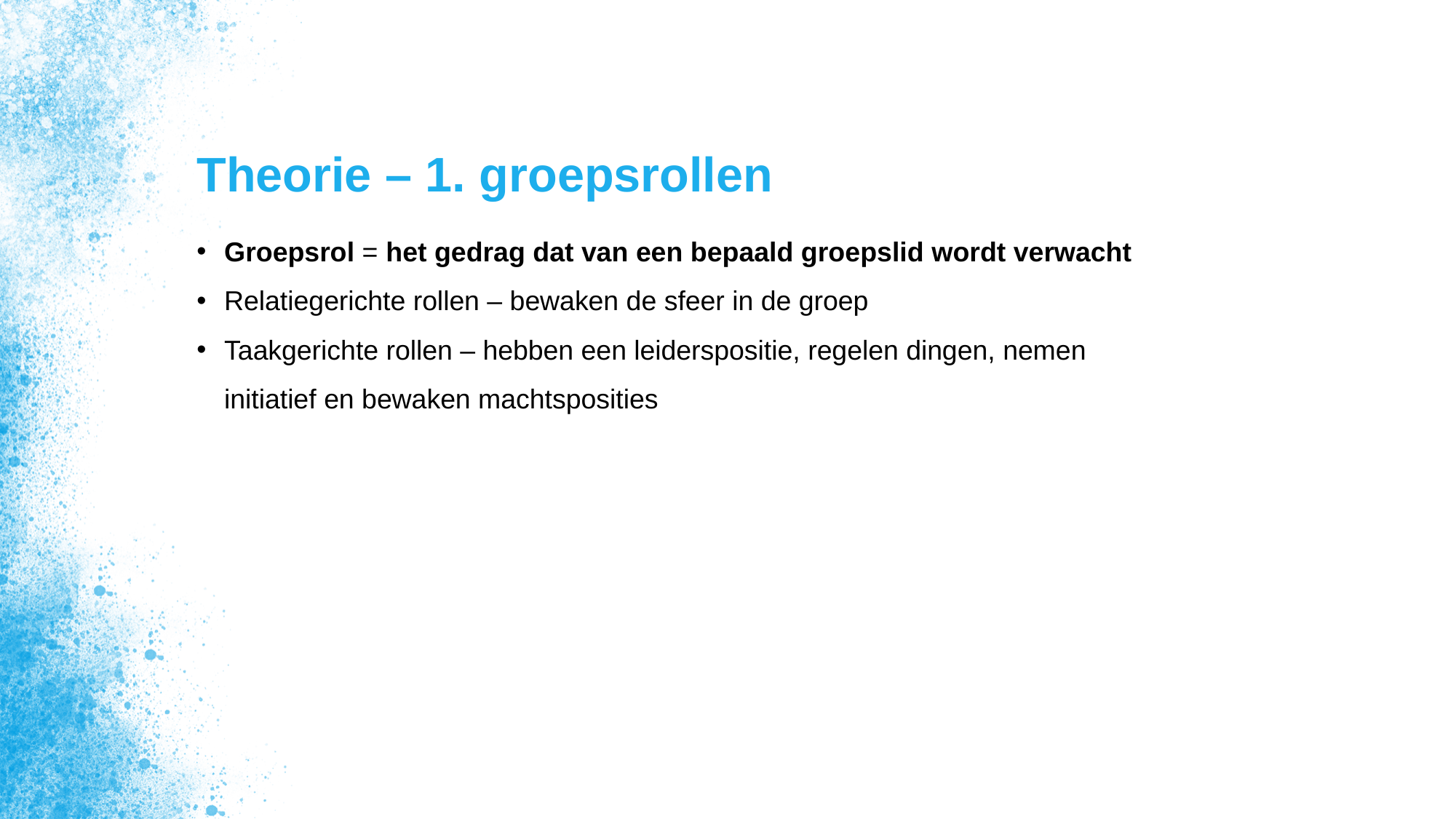

# Theorie – 1. groepsrollen
Groepsrol = het gedrag dat van een bepaald groepslid wordt verwacht
Relatiegerichte rollen – bewaken de sfeer in de groep
Taakgerichte rollen – hebben een leiderspositie, regelen dingen, nemen initiatief en bewaken machtsposities